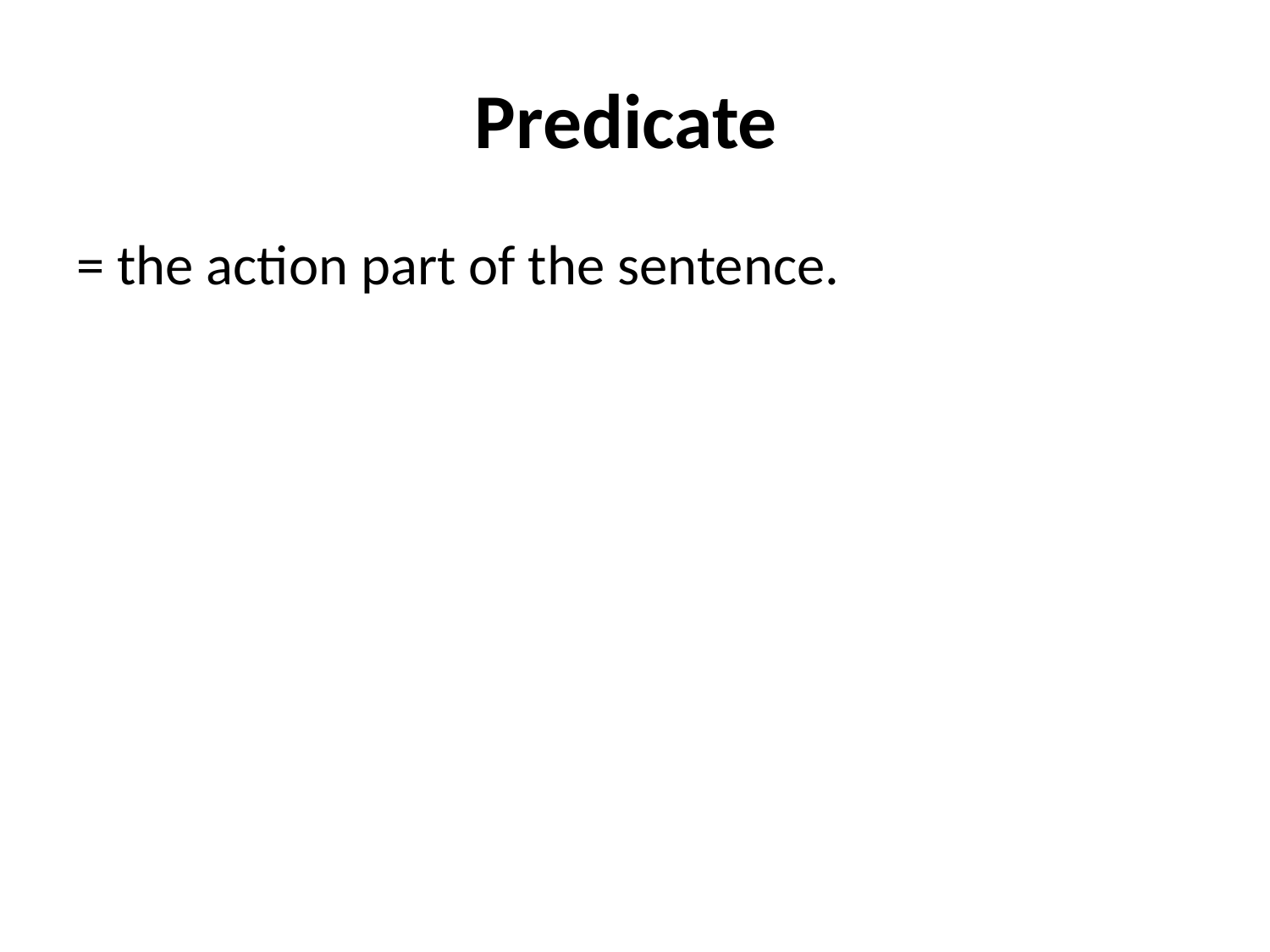

# Predicate
= the action part of the sentence.